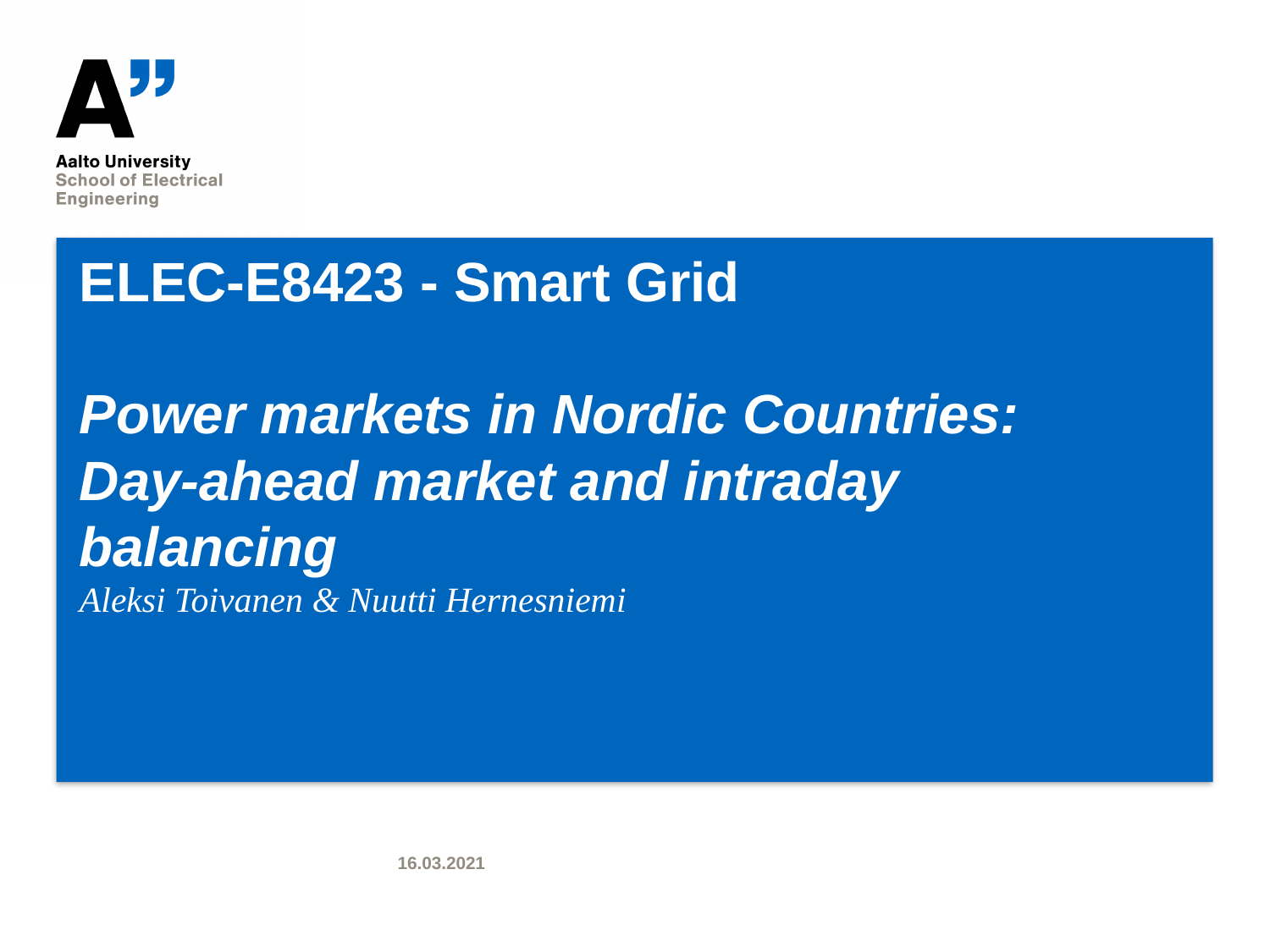

# ELEC-E8423 - Smart Grid Power markets in Nordic Countries:  Day-ahead market and intraday balancing
Aleksi Toivanen & Nuutti Hernesniemi

16.03.2021